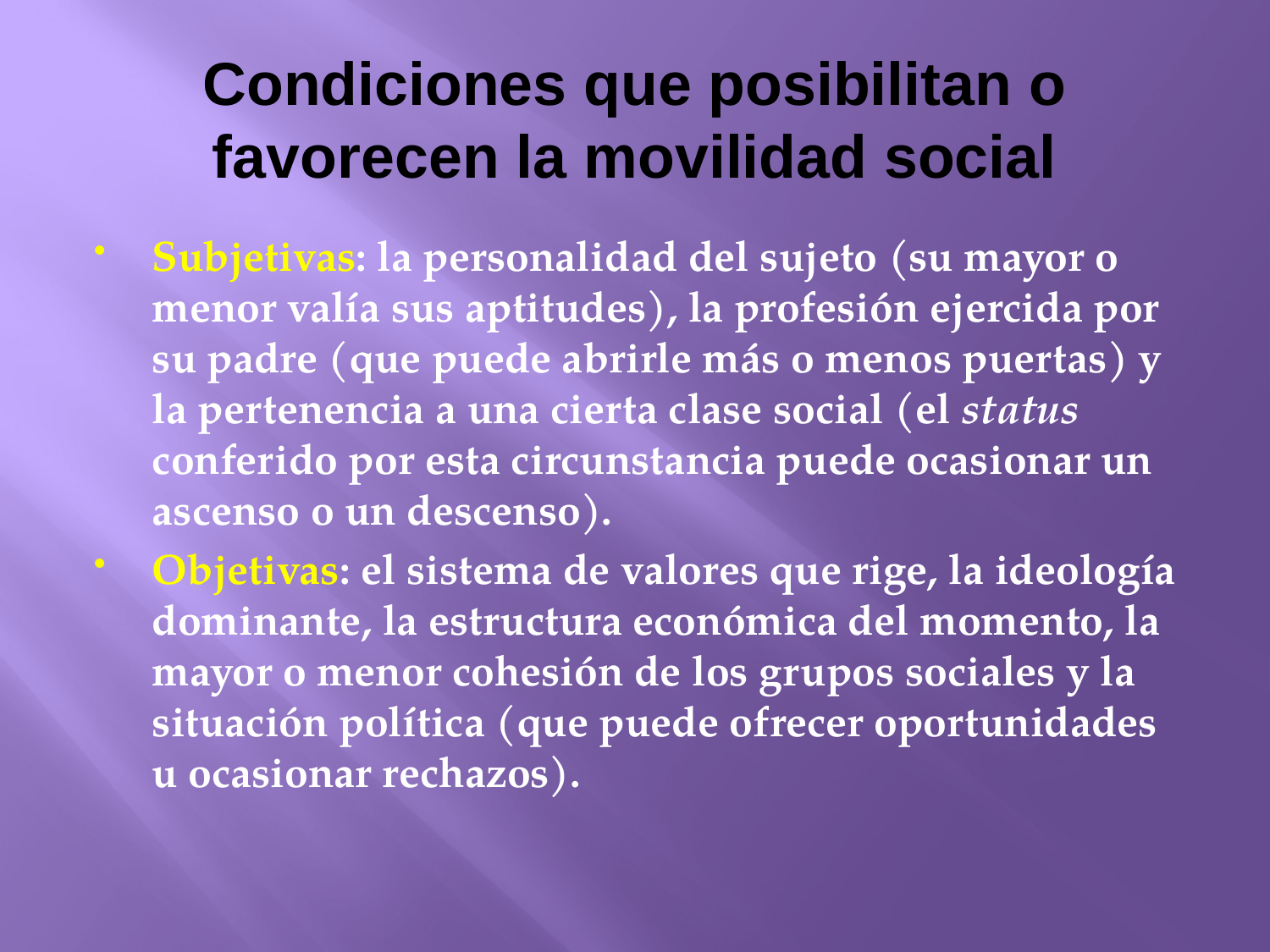

# Condiciones que posibilitan o favorecen la movilidad social
Subjetivas: la personalidad del sujeto (su mayor o menor valía sus aptitudes), la profesión ejercida por su padre (que puede abrirle más o menos puertas) y la pertenencia a una cierta clase social (el status conferido por esta circunstancia puede ocasionar un ascenso o un descenso).
Objetivas: el sistema de valores que rige, la ideología dominante, la estructura económica del momento, la mayor o menor cohesión de los grupos sociales y la situación política (que puede ofrecer oportunidades u ocasionar rechazos).